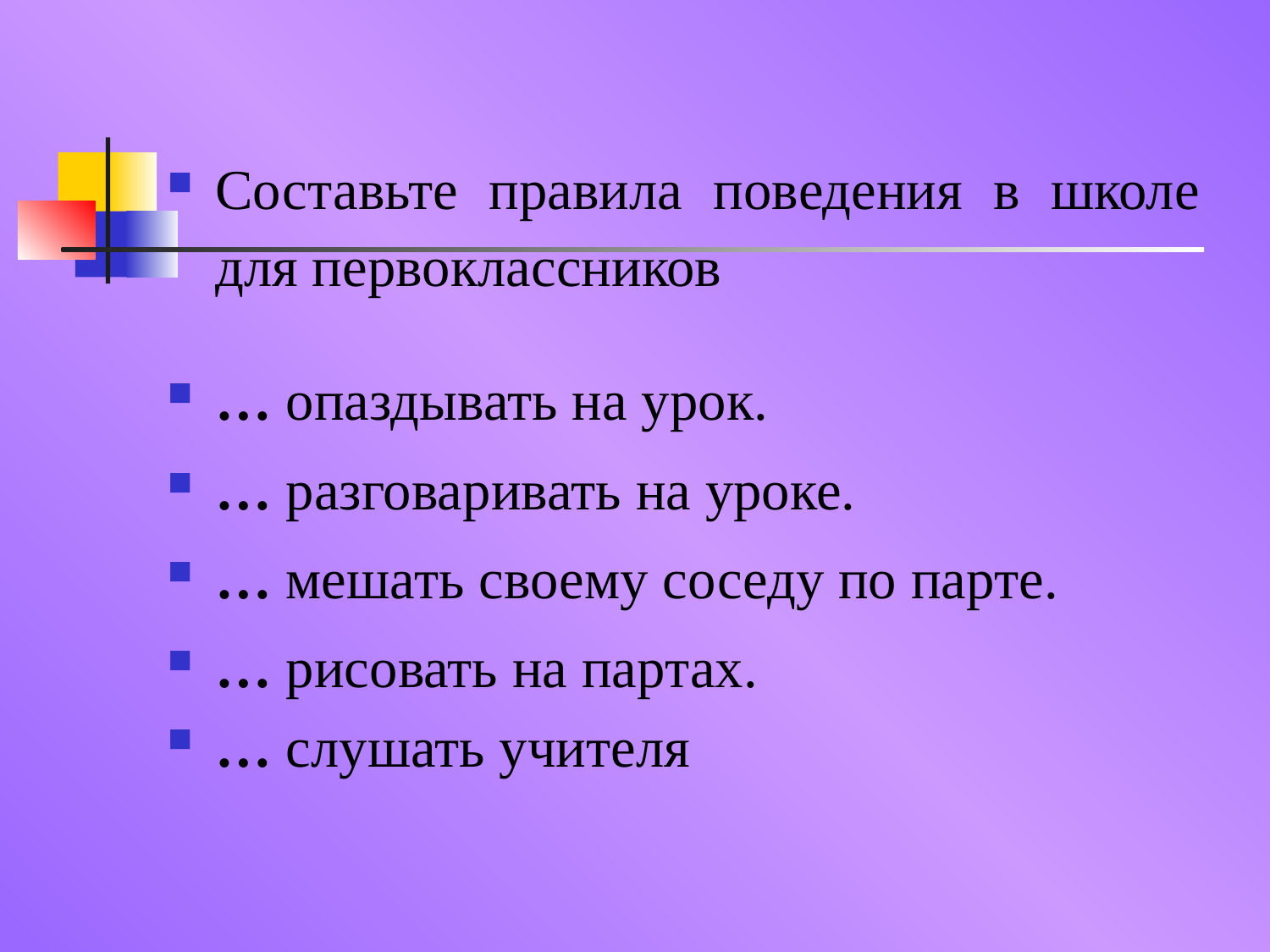

#
Составьте правила поведения в школе  для первоклассников

… опаздывать на урок.
… разговаривать на уроке.
… мешать своему соседу по парте.
… рисовать на партах.
… слушать учителя